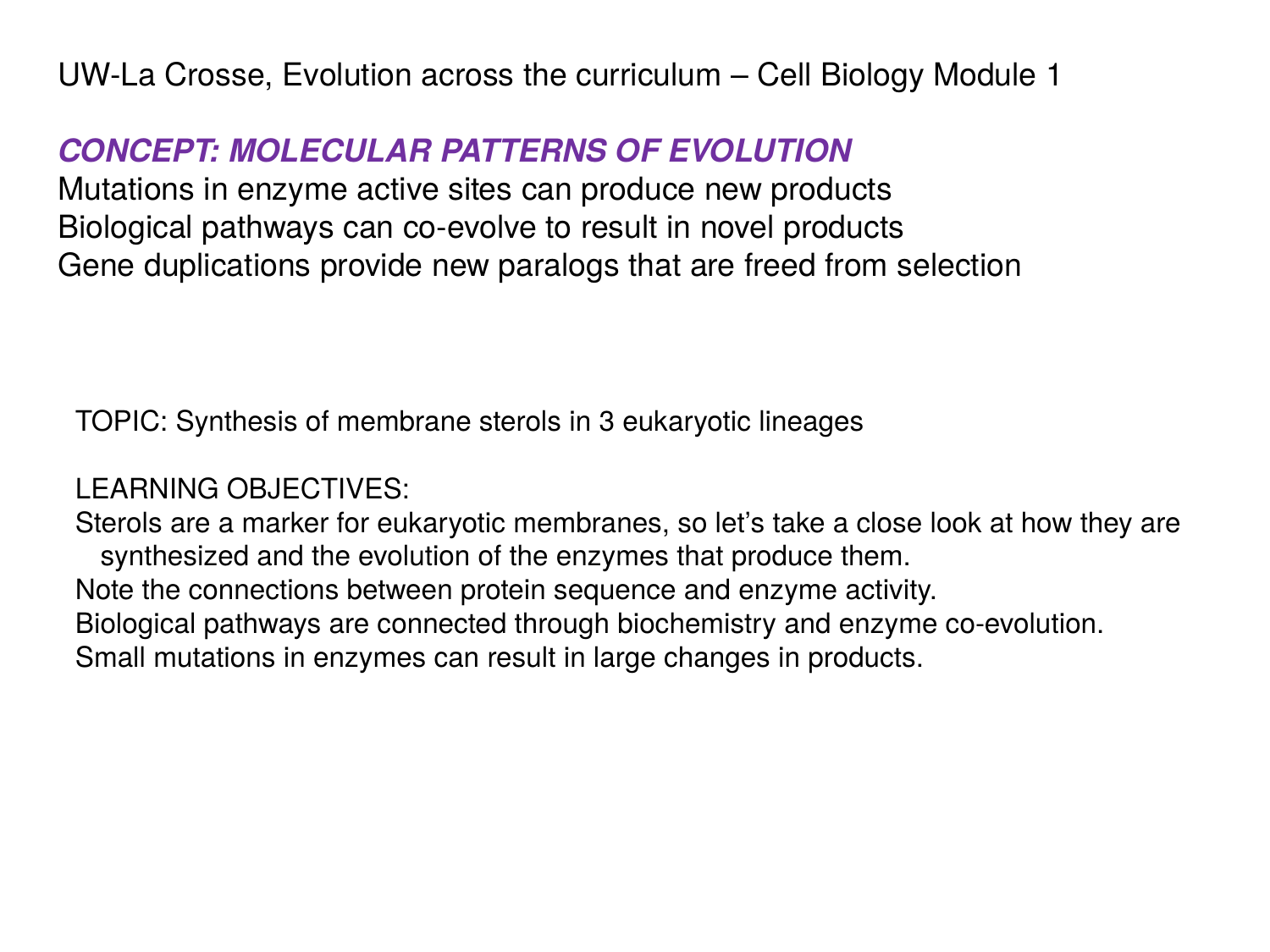

UW-La Crosse, Evolution across the curriculum – Cell Biology Module 1

Concept: Molecular Patterns of Evolution
Mutations in enzyme active sites can produce new products
Biological pathways can co-evolve to result in novel products
Gene duplications provide new paralogs that are freed from selection
TOPIC: Synthesis of membrane sterols in 3 eukaryotic lineages

LEARNING OBJECTIVES:
Sterols are a marker for eukaryotic membranes, so let’s take a close look at how they are synthesized and the evolution of the enzymes that produce them.
Note the connections between protein sequence and enzyme activity.
Biological pathways are connected through biochemistry and enzyme co-evolution.
Small mutations in enzymes can result in large changes in products.